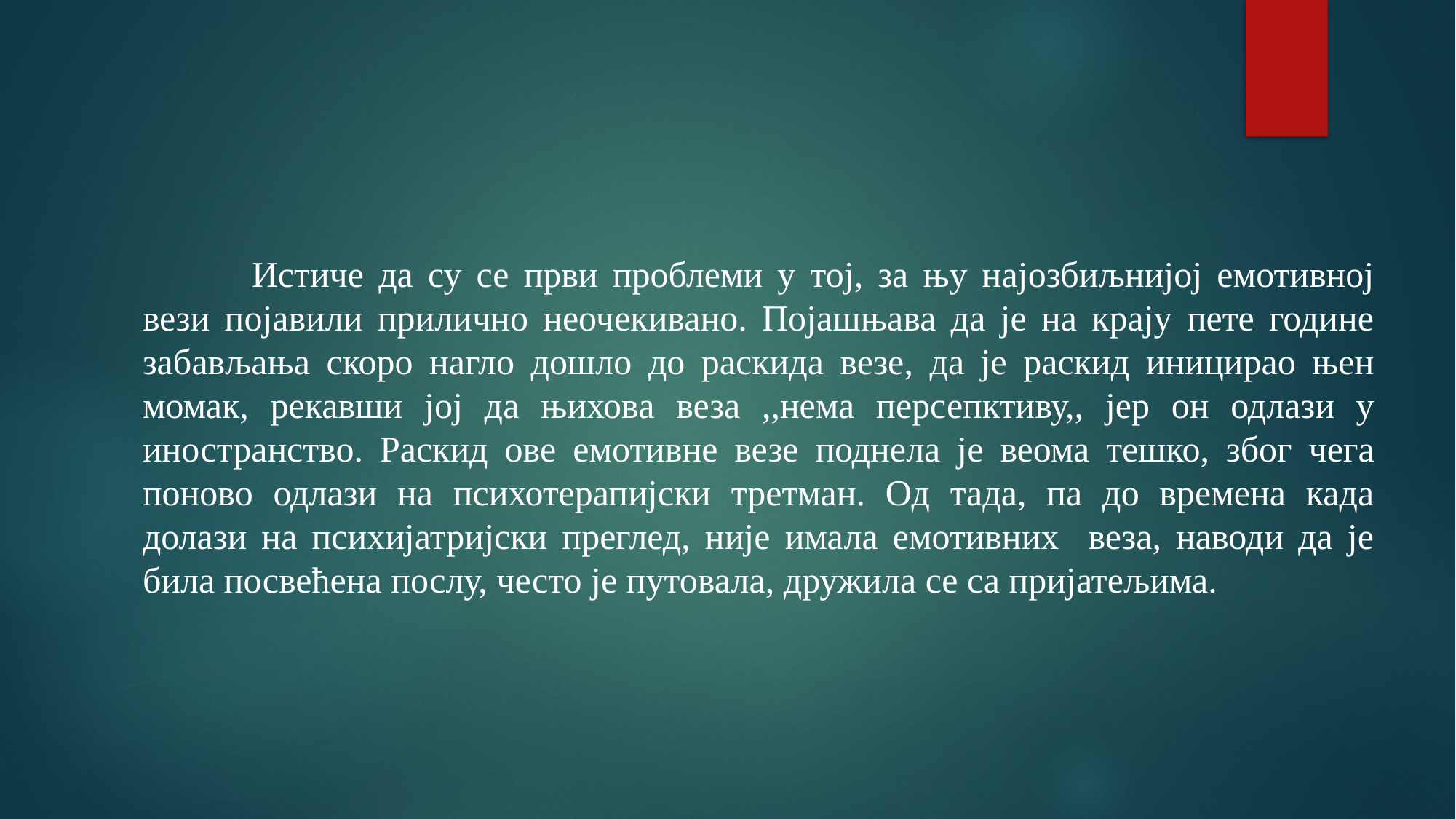

Истиче да су се први проблеми у тој, за њу најозбиљнијој емотивној вези појавили прилично неочекивано. Појашњава да је на крају пете године забављања скоро нагло дошло до раскида везе, да је раскид иницирао њен момак, рекавши јој да њихова веза ,,нема персепктиву,, јер он одлази у иностранство. Раскид ове емотивне везе поднела је веома тешко, због чега поново одлази на психотерапијски третман. Од тада, па до времена када долази на психијатријски преглед, није имала емотивних  веза, наводи да је била посвећена послу, често је путовала, дружила се са пријатељима.